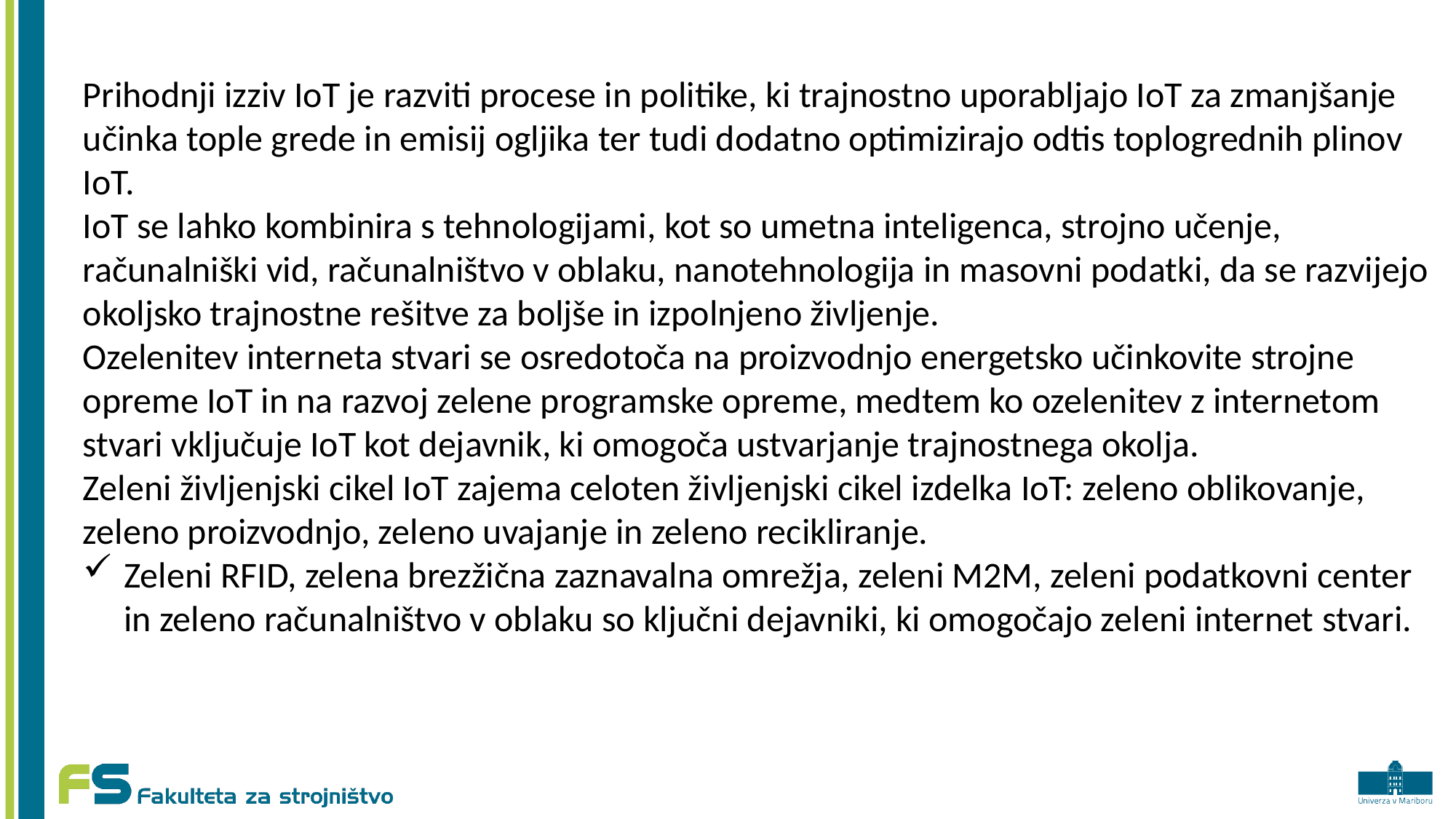

Prihodnji izziv IoT je razviti procese in politike, ki trajnostno uporabljajo IoT za zmanjšanje učinka tople grede in emisij ogljika ter tudi dodatno optimizirajo odtis toplogrednih plinov IoT.
IoT se lahko kombinira s tehnologijami, kot so umetna inteligenca, strojno učenje, računalniški vid, računalništvo v oblaku, nanotehnologija in masovni podatki, da se razvijejo okoljsko trajnostne rešitve za boljše in izpolnjeno življenje.
Ozelenitev interneta stvari se osredotoča na proizvodnjo energetsko učinkovite strojne opreme IoT in na razvoj zelene programske opreme, medtem ko ozelenitev z internetom stvari vključuje IoT kot dejavnik, ki omogoča ustvarjanje trajnostnega okolja.
Zeleni življenjski cikel IoT zajema celoten življenjski cikel izdelka IoT: zeleno oblikovanje, zeleno proizvodnjo, zeleno uvajanje in zeleno recikliranje.
Zeleni RFID, zelena brezžična zaznavalna omrežja, zeleni M2M, zeleni podatkovni center in zeleno računalništvo v oblaku so ključni dejavniki, ki omogočajo zeleni internet stvari.